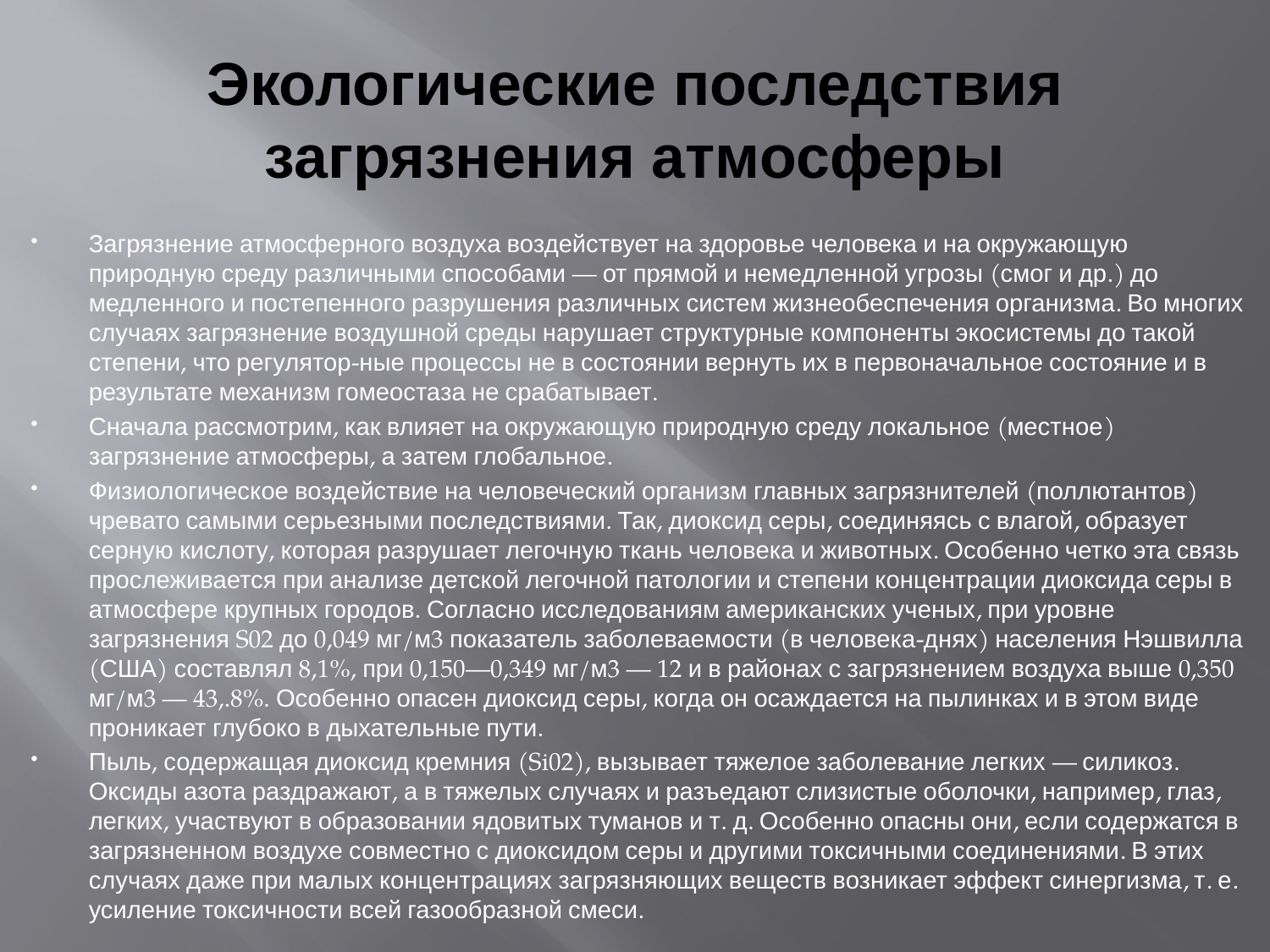

# Экологические последствия загрязнения атмосферы
Загрязнение атмосферного воздуха воздействует на здоровье человека и на окружающую природную среду различными способами — от прямой и немедленной угрозы (смог и др.) до медленного и постепенного разрушения различных систем жизнеобеспечения организма. Во многих случаях загрязнение воздушной среды нарушает структурные компоненты экосистемы до такой степени, что регулятор-ные процессы не в состоянии вернуть их в первоначальное состояние и в результате механизм гомеостаза не срабатывает.
Сначала рассмотрим, как влияет на окружающую природную среду локальное (местное) загрязнение атмосферы, а затем глобальное.
Физиологическое воздействие на человеческий организм главных загрязнителей (поллютантов) чревато самыми серьезными последствиями. Так, диоксид серы, соединяясь с влагой, образует серную кислоту, которая разрушает легочную ткань человека и животных. Особенно четко эта связь прослеживается при анализе детской легочной патологии и степени концентрации диоксида серы в атмосфере крупных городов. Согласно исследованиям американских ученых, при уровне загрязнения S02 до 0,049 мг/м3 показатель заболеваемости (в человека-днях) населения Нэшвилла (США) составлял 8,1%, при 0,150—0,349 мг/м3 — 12 и в районах с загрязнением воздуха выше 0,350 мг/м3 — 43,.8%. Особенно опасен диоксид серы, когда он осаждается на пылинках и в этом виде проникает глубоко в дыхательные пути.
Пыль, содержащая диоксид кремния (Si02), вызывает тяжелое заболевание легких — силикоз. Оксиды азота раздражают, а в тяжелых случаях и разъедают слизистые оболочки, например, глаз, легких, участвуют в образовании ядовитых туманов и т. д. Особенно опасны они, если содержатся в загрязненном воздухе совместно с диоксидом серы и другими токсичными соединениями. В этих случаях даже при малых концентрациях загрязняющих веществ возникает эффект синергизма, т. е. усиление токсичности всей газообразной смеси.